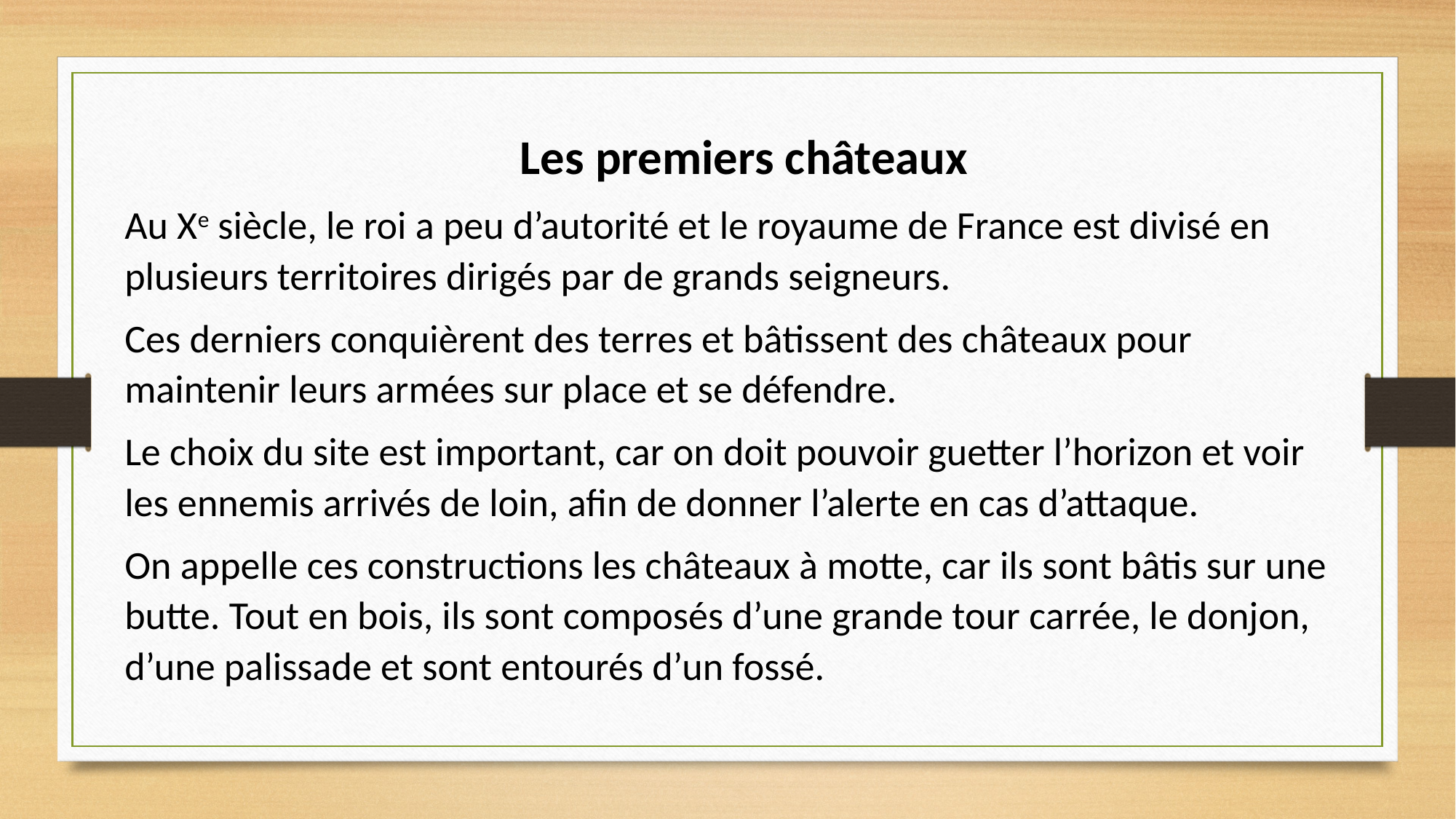

Les premiers châteaux
Au Xe siècle, le roi a peu d’autorité et le royaume de France est divisé en plusieurs territoires dirigés par de grands seigneurs.
Ces derniers conquièrent des terres et bâtissent des châteaux pour maintenir leurs armées sur place et se défendre.
Le choix du site est important, car on doit pouvoir guetter l’horizon et voir les ennemis arrivés de loin, afin de donner l’alerte en cas d’attaque.
On appelle ces constructions les châteaux à motte, car ils sont bâtis sur une butte. Tout en bois, ils sont composés d’une grande tour carrée, le donjon, d’une palissade et sont entourés d’un fossé.